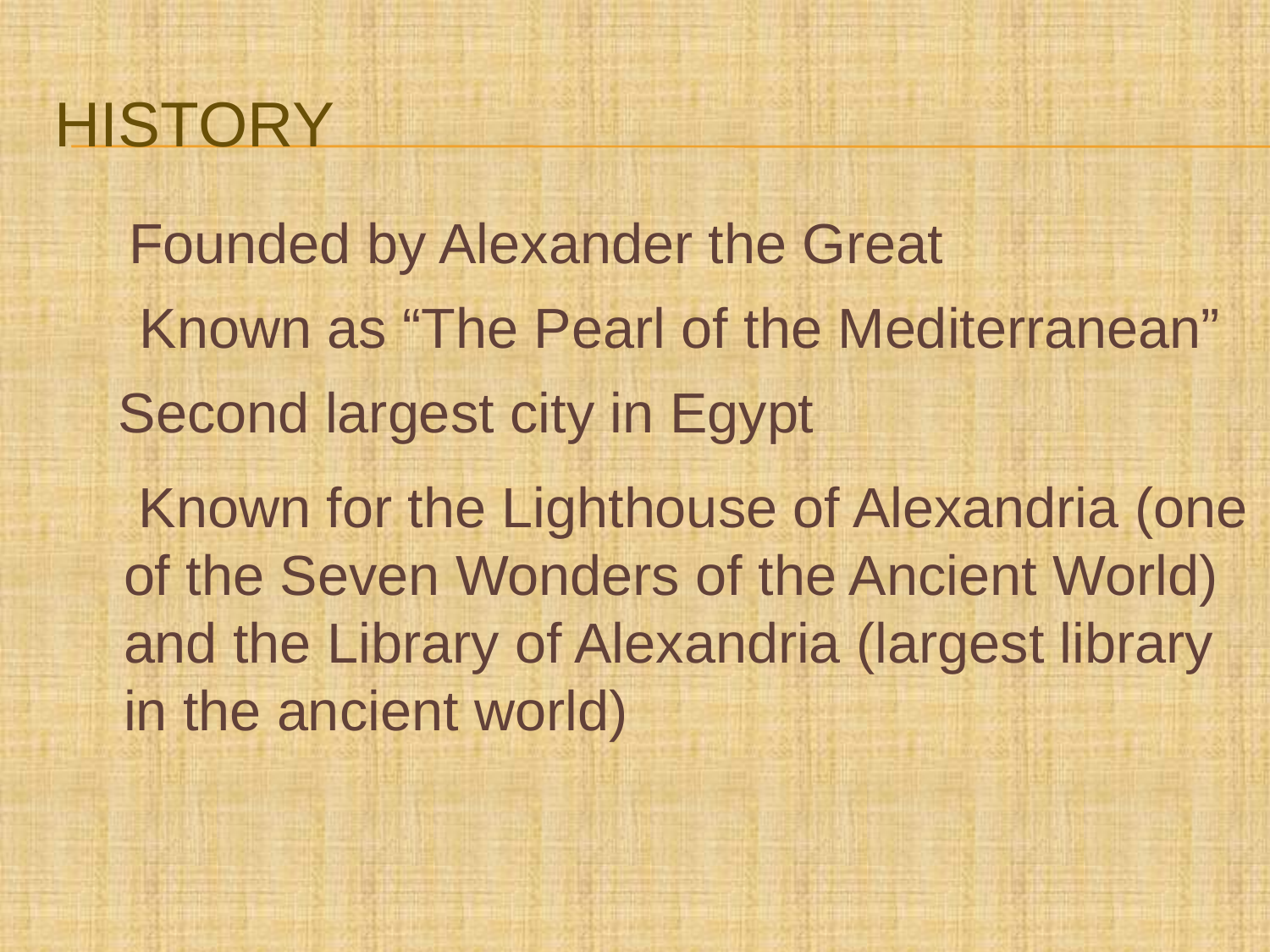

# History
Founded by Alexander the Great

Known as “The Pearl of the Mediterranean”

Second largest city in Egypt
    Known for the Lighthouse of Alexandria (one of the Seven Wonders of the Ancient World) and the Library of Alexandria (largest library in the ancient world)